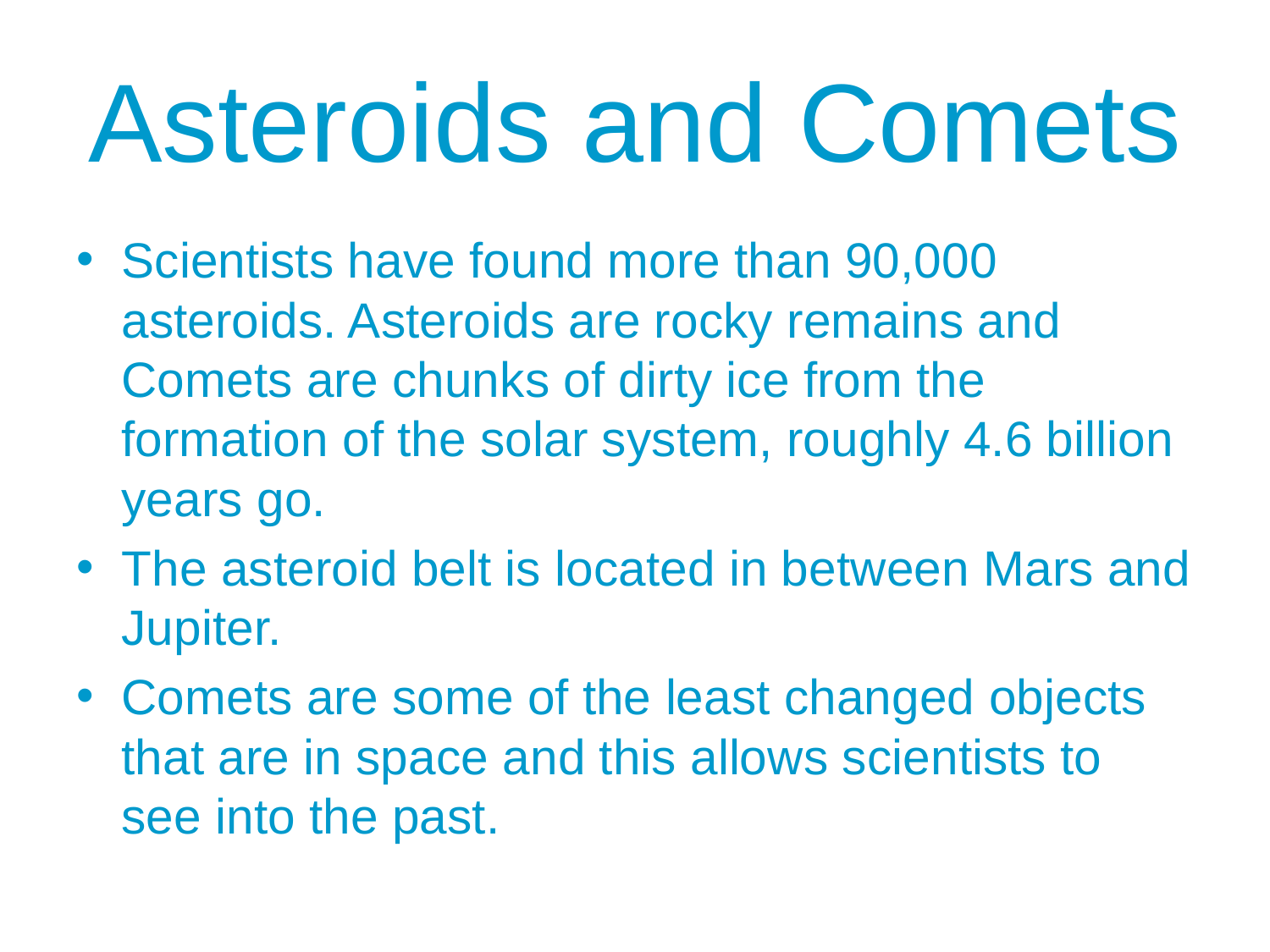

# Asteroids and Comets
Scientists have found more than 90,000 asteroids. Asteroids are rocky remains and Comets are chunks of dirty ice from the formation of the solar system, roughly 4.6 billion years go.
The asteroid belt is located in between Mars and Jupiter.
Comets are some of the least changed objects that are in space and this allows scientists to see into the past.